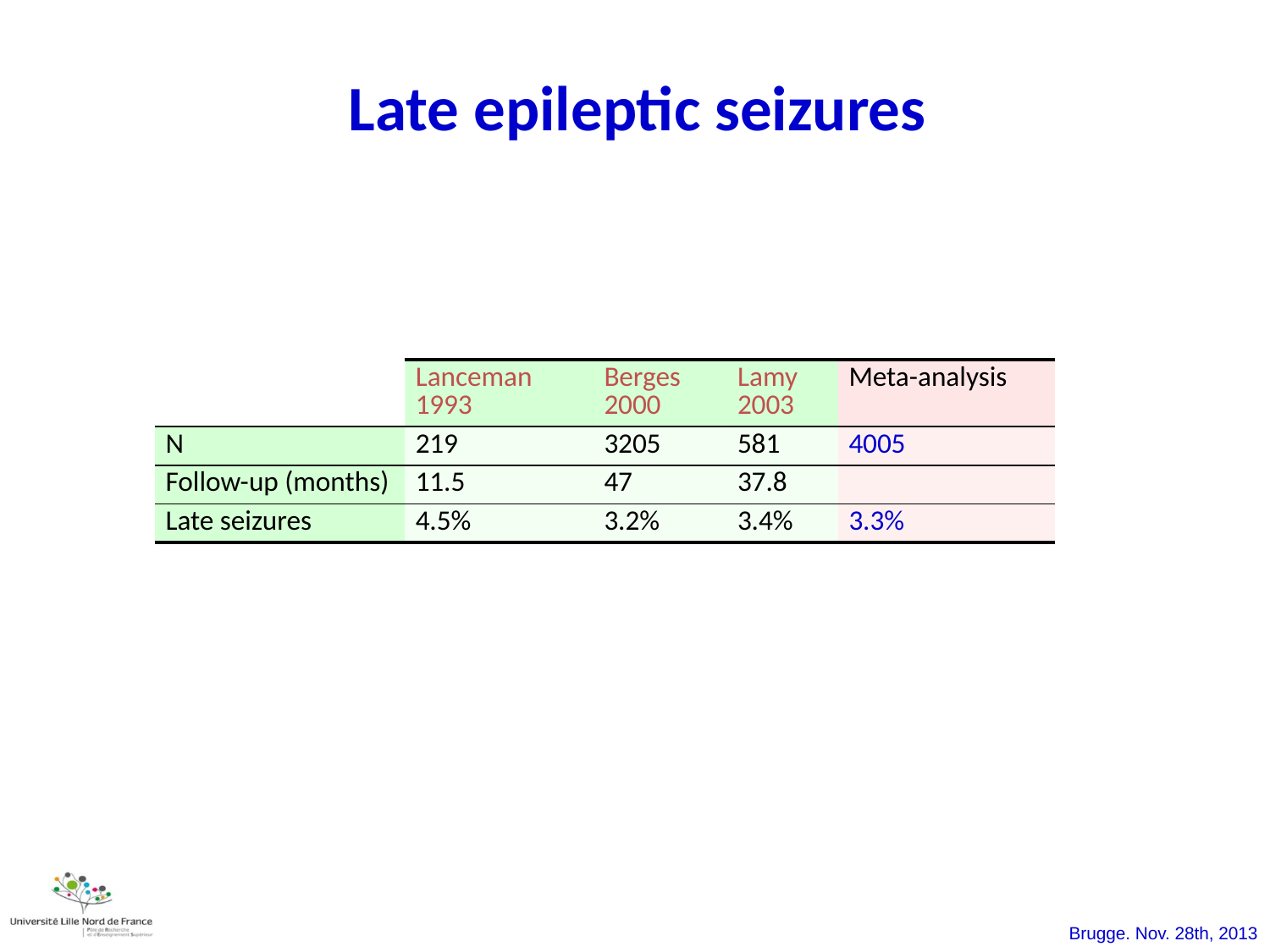

Late epileptic seizures
|  | Lanceman 1993 | Berges 2000 | Lamy 2003 | Meta-analysis |
| --- | --- | --- | --- | --- |
| N | 219 | 3205 | 581 | 4005 |
| Follow-up (months) | 11.5 | 47 | 37.8 |  |
| Late seizures | 4.5% | 3.2% | 3.4% | 3.3% |